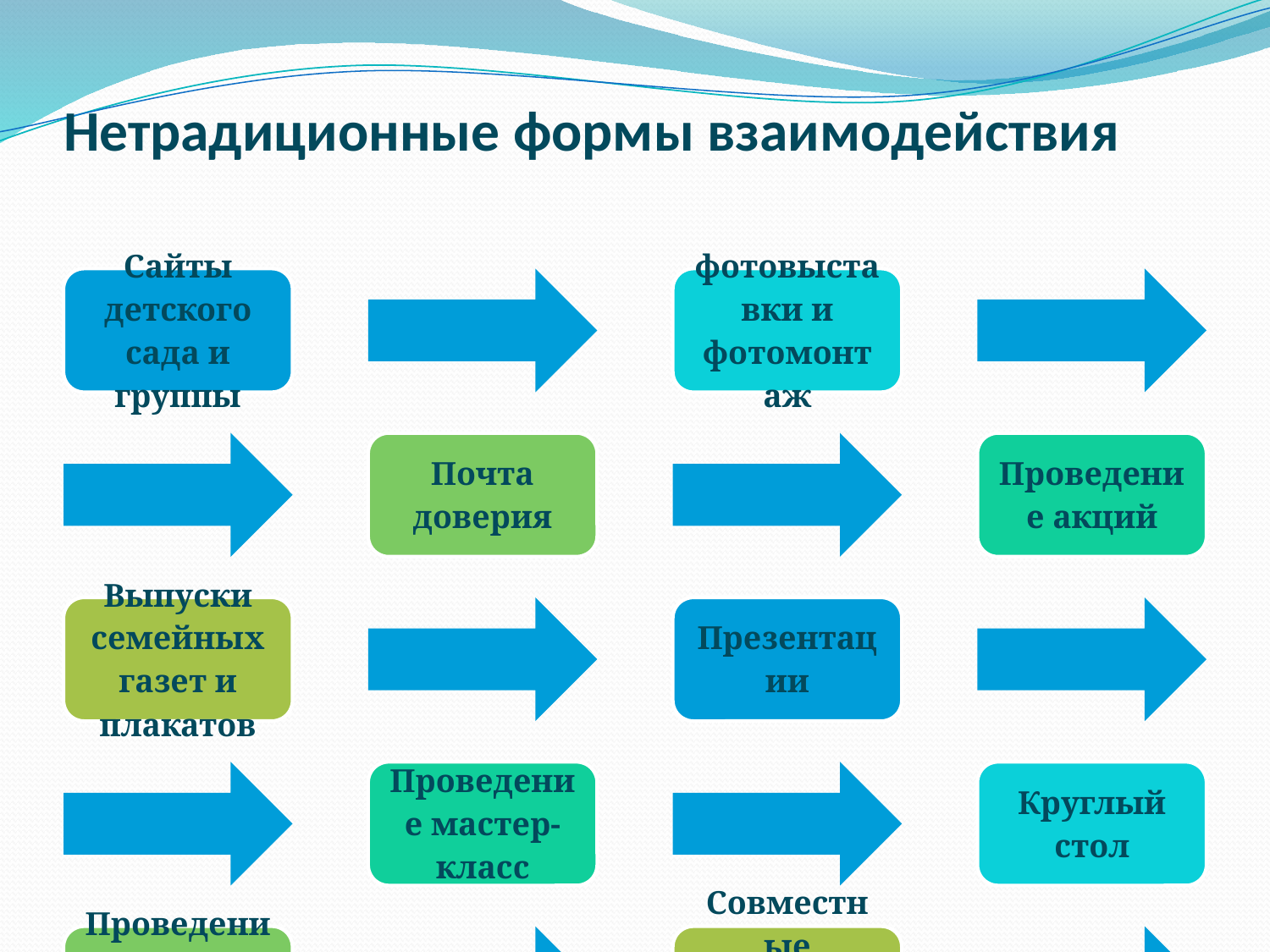

# Нетрадиционные формы взаимодействия
Сайты детского сада и группы
фотовыставки и фотомонтаж
Проведение акций
Почта доверия
Выпуски семейных газет и плакатов
Презентации
Круглый стол
Проведение мастер-класс